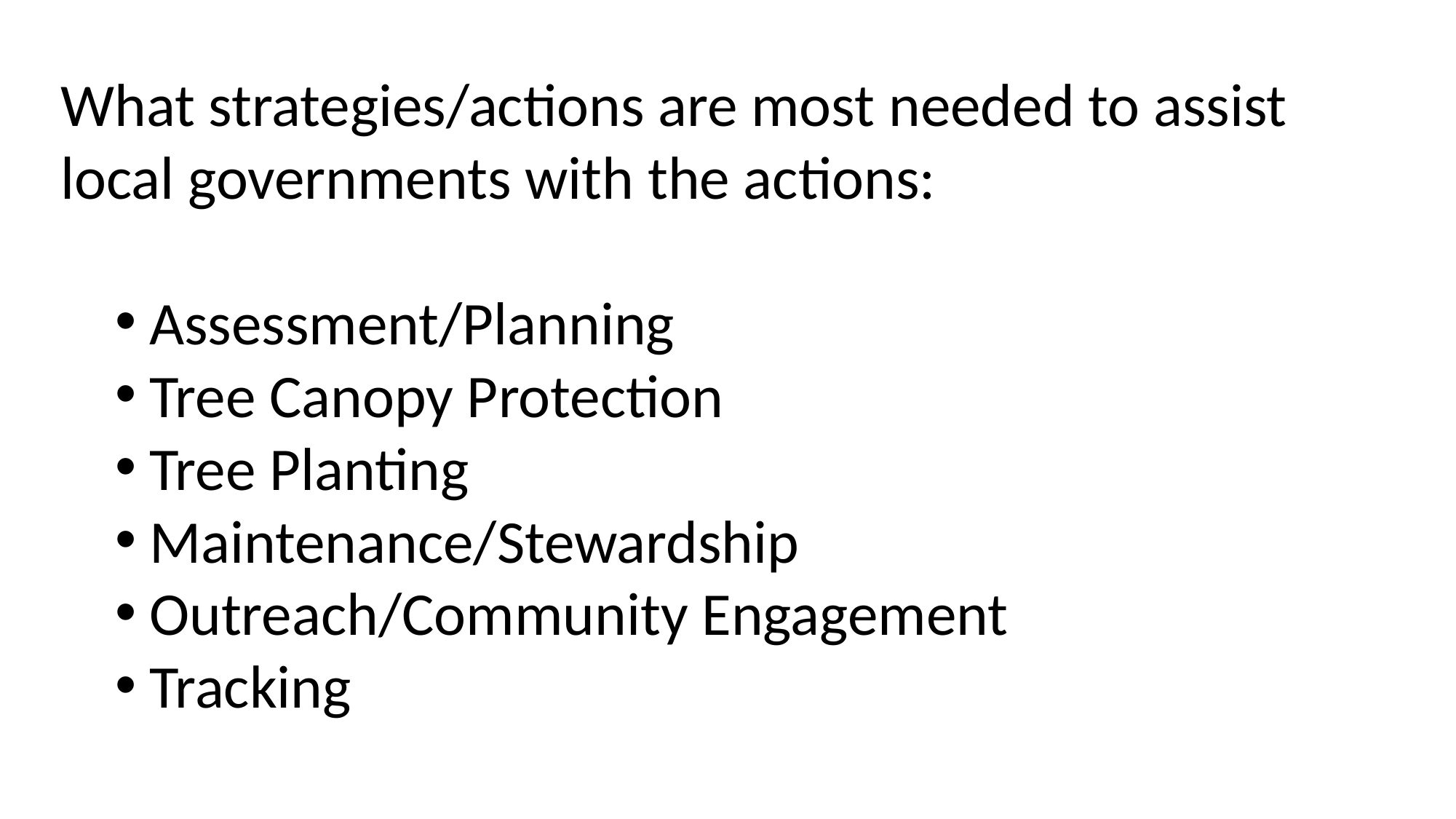

What strategies/actions are most needed to assist local governments with the actions:

Assessment/Planning
Tree Canopy Protection
Tree Planting
Maintenance/Stewardship
Outreach/Community Engagement
Tracking